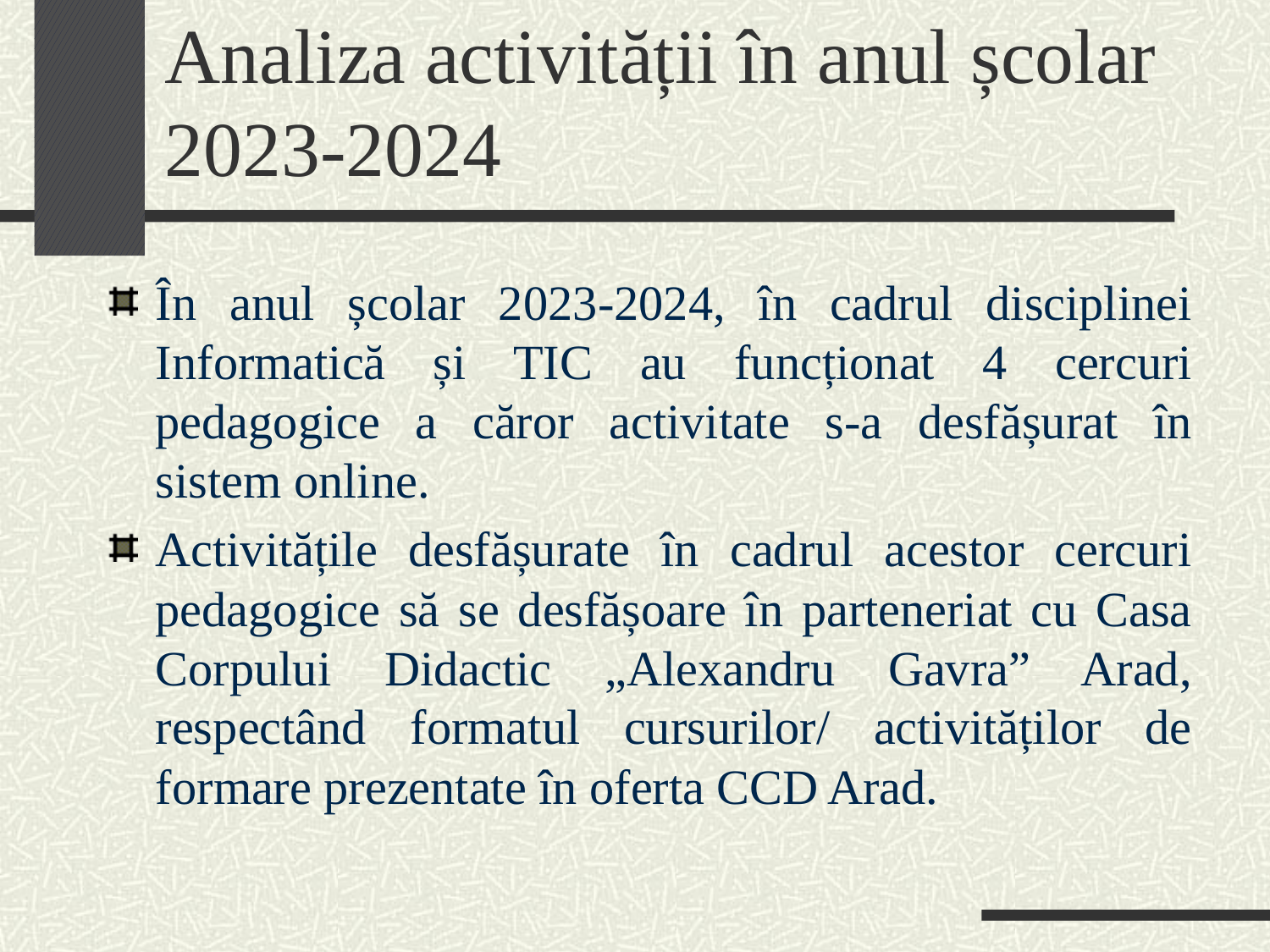

# Analiza activității în anul școlar 2023-2024
În anul școlar 2023-2024, în cadrul disciplinei Informatică și TIC au funcționat 4 cercuri pedagogice a căror activitate s-a desfășurat în sistem online.
Activitățile desfășurate în cadrul acestor cercuri pedagogice să se desfășoare în parteneriat cu Casa Corpului Didactic „Alexandru Gavra” Arad, respectând formatul cursurilor/ activităților de formare prezentate în oferta CCD Arad.